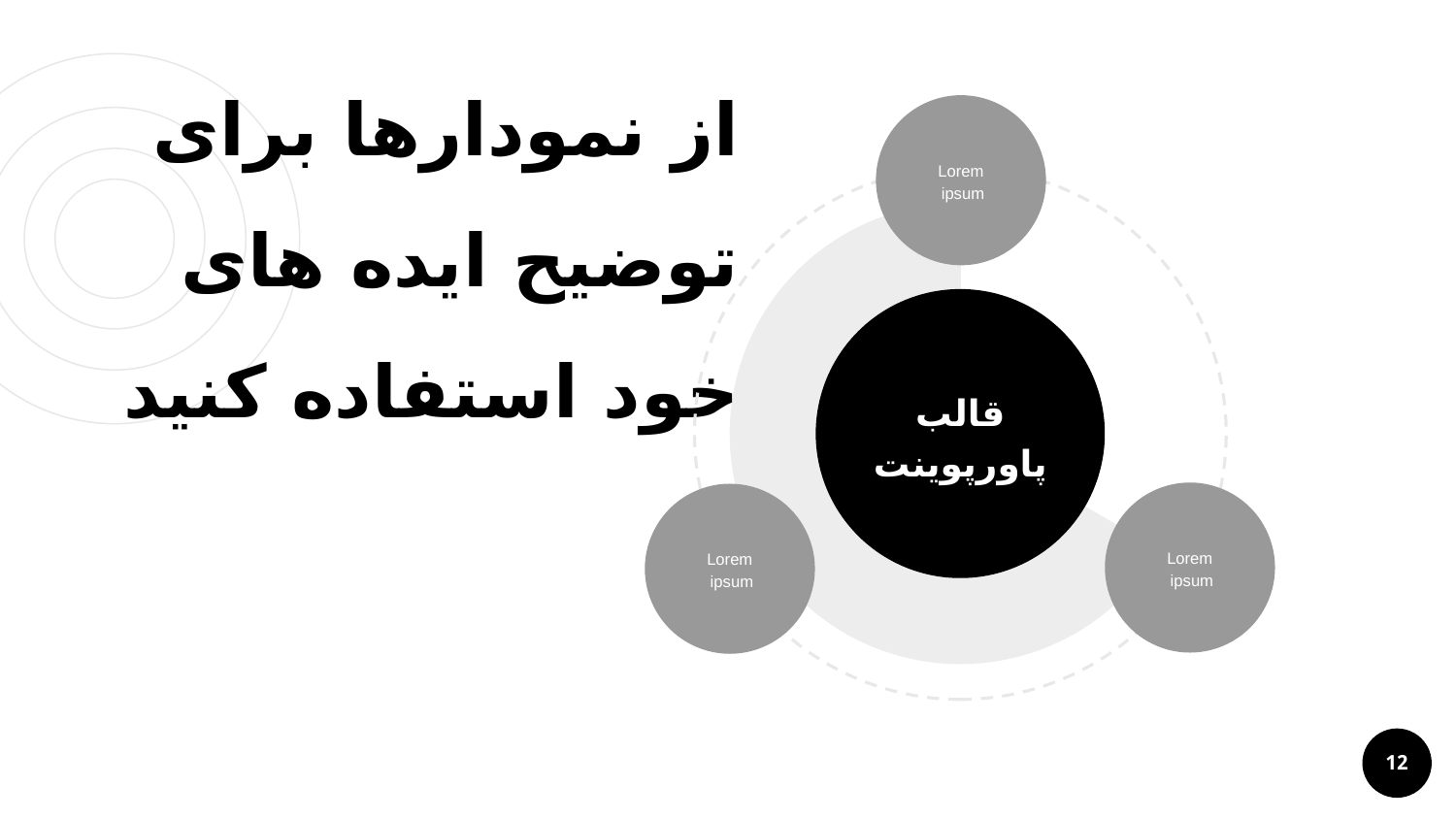

# از نمودارها برای توضیح ایده های خود استفاده کنید

Lorem ipsum

قالب پاورپوینت

Lorem ipsum

Lorem ipsum
12